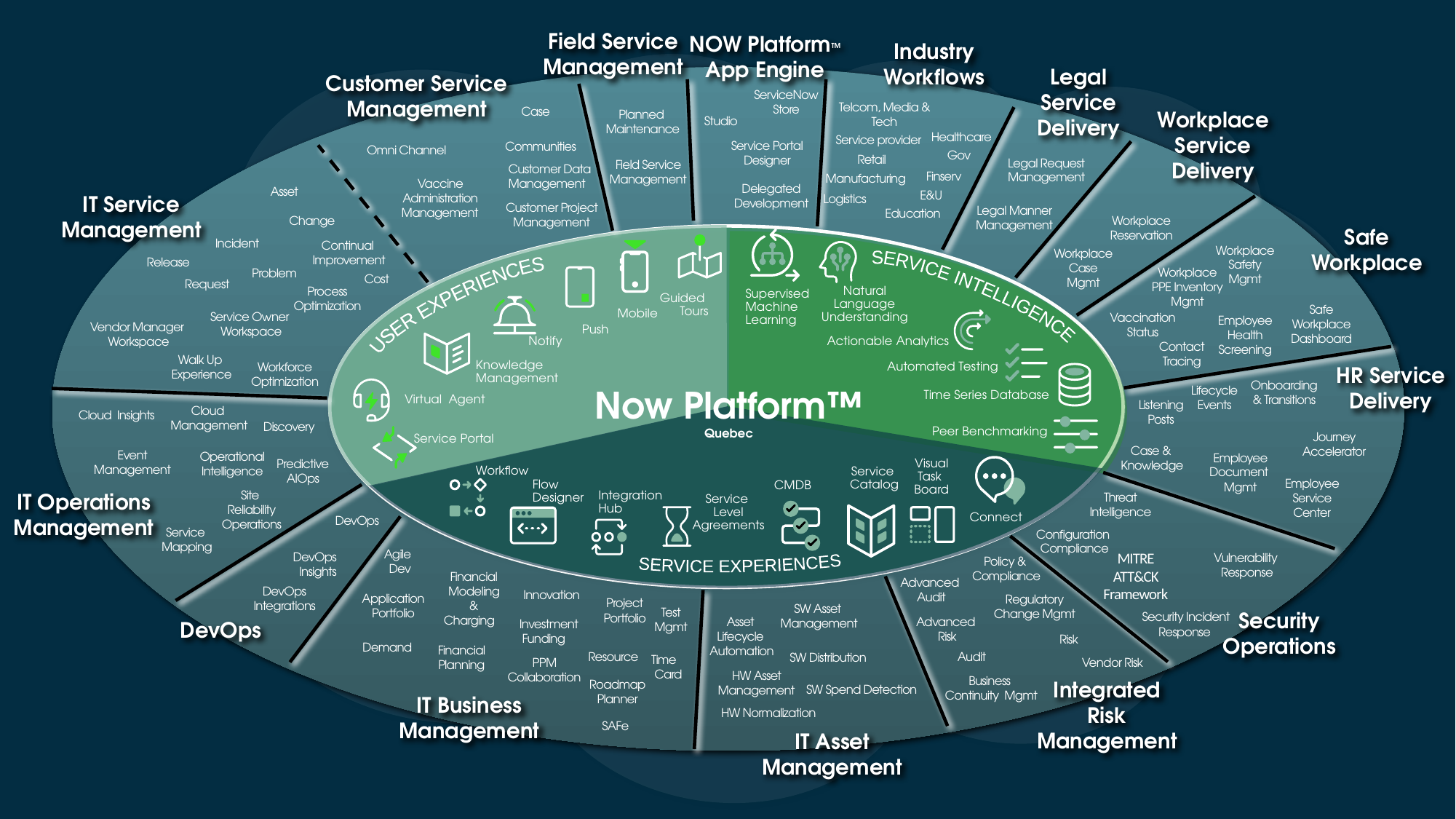

Field Service
Management
NOW PlatformTM
App Engine
Industry
Workflows

Legal
Service
Delivery
Customer Service
Management

ServiceNow
Store

Studio
Service Portal
Designer
Delegated
Development
Telcom, Media & Tech
Healthcare
Service provider
Gov
Retail
Finserv
Manufacturing
E&U
Logistics
Education
Case
Communities
Omni Channel
Customer Data Management
Vaccine Administration Management
Customer Project Management

Workplace
Service
Delivery
Planned
Maintenance
Field Service Management
Legal Request
Management
Legal Manner
Management
Asset
Change
Incident
Continual
Improvement
Release
Problem
Cost
Request
Service Owner
Workspace
Vendor Manager
Workspace
Walk Up
Experience
Process
Optimization
Workforce
Optimization
IT Service Management
Workplace
Reservation
Workplace
Case
Mgmt
Safe
Workplace

Supervised
Machine Learning
Guided
Tours
USER EXPERIENCES
Mobile
Push
Notify
Actionable Analytics

Knowledge
Management
Now Platform™
Quebec
Time Series Database
Virtual  Agent
Peer Benchmarking
Service Portal
Visual
Task
Board
Workflow
Service
Catalog
Flow Designer
CMDB
Integration
Hub
Service
Level Agreements
Connect
SERVICE EXPERIENCES

Natural
Language
Understanding

SERVICE INTELLIGENCE

Automated Testing

Workplace
Safety
Mgmt
Workplace
PPE Inventory
Mgmt
Safe
Workplace
Dashboard
Vaccination
Status
Employee
Health
Screening
Contact
Tracing
HR Service
Delivery
Onboarding
& Transitions
Lifecycle
Events
Case &
Knowledge
Employee Document
Mgmt
Employee Service Center
Listening Posts
Journey Accelerator
Cloud
Management
Cloud  Insights
Discovery
Event
Management
Operational
Intelligence
Service
Mapping
Predictive
AIOps
Site
Reliability
Operations
IT Operations
Management
Threat
Intelligence
Configuration
Compliance
Vulnerability
Response
  Security Incident
 Response
MITRE ATT&CK Framework
DevOps
DevOps
Insights
DevOps
Integrations
Agile
Dev

Financial
Modeling &
Charging
Innovation
Application
Portfolio
Project
Portfolio
Test
Mgmt
Investment
Funding
Demand
Financial Planning
Resource
Time
Card
SAFe
PPM Collaboration
Roadmap
Planner
Policy &
Compliance
Advanced
Risk
Risk
Audit
Vendor Risk
Business
Continuity  Mgmt
Advanced
Audit
Regulatory
Change Mgmt
SW Asset
Management
Asset
Lifecycle
Automation
SW Distribution
SW Spend Detection
HW Normalization
HW Asset Management
Security Operations
DevOps
Integrated
Risk
Management
IT Business
Management
IT Asset
Management